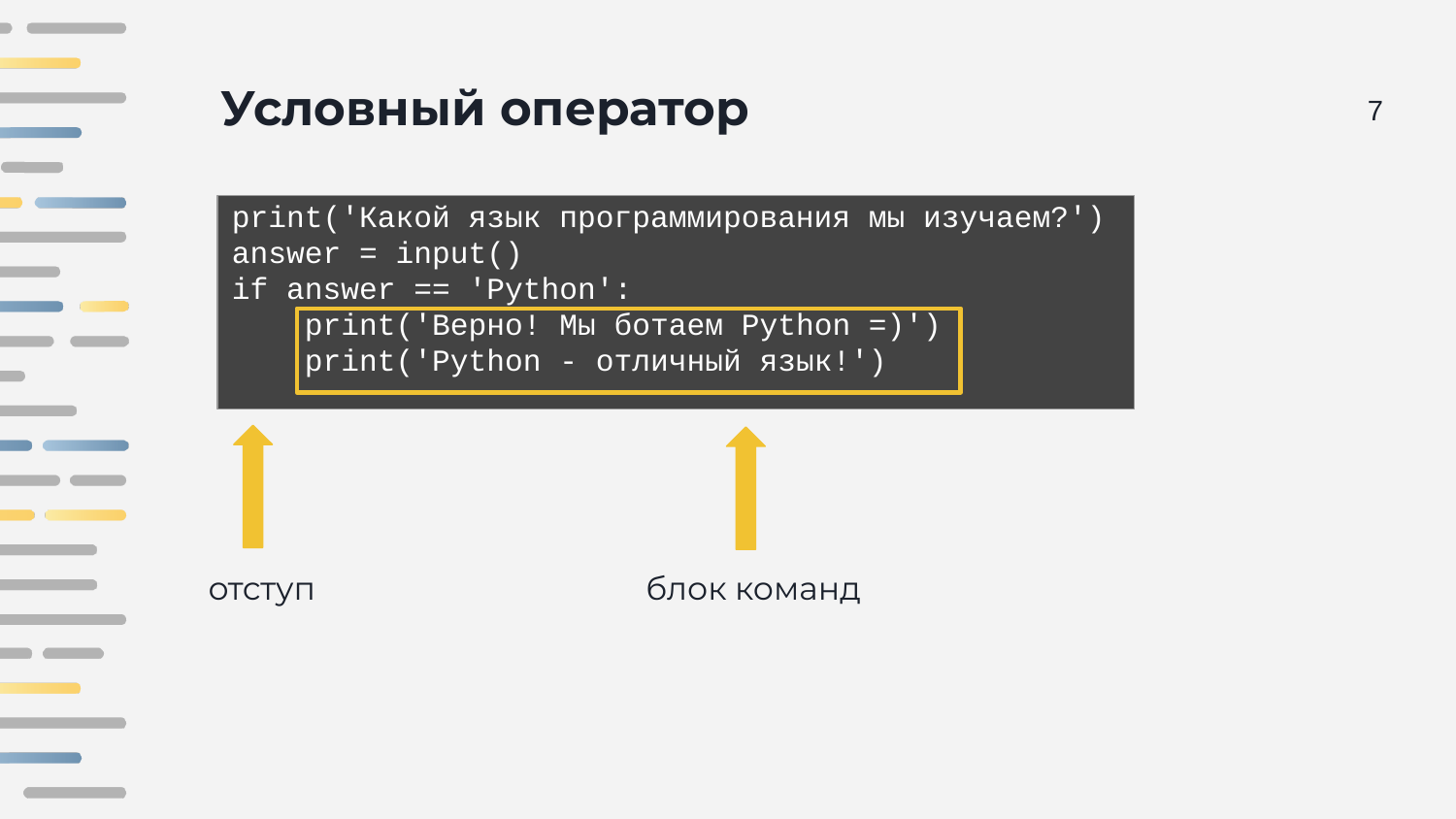

Условный оператор
7
print('Какой язык программирования мы изучаем?')
answer = input()
if answer == 'Python':
    print('Верно! Мы ботаем Python =)')
    print('Python - отличный язык!')

отступ
блок команд